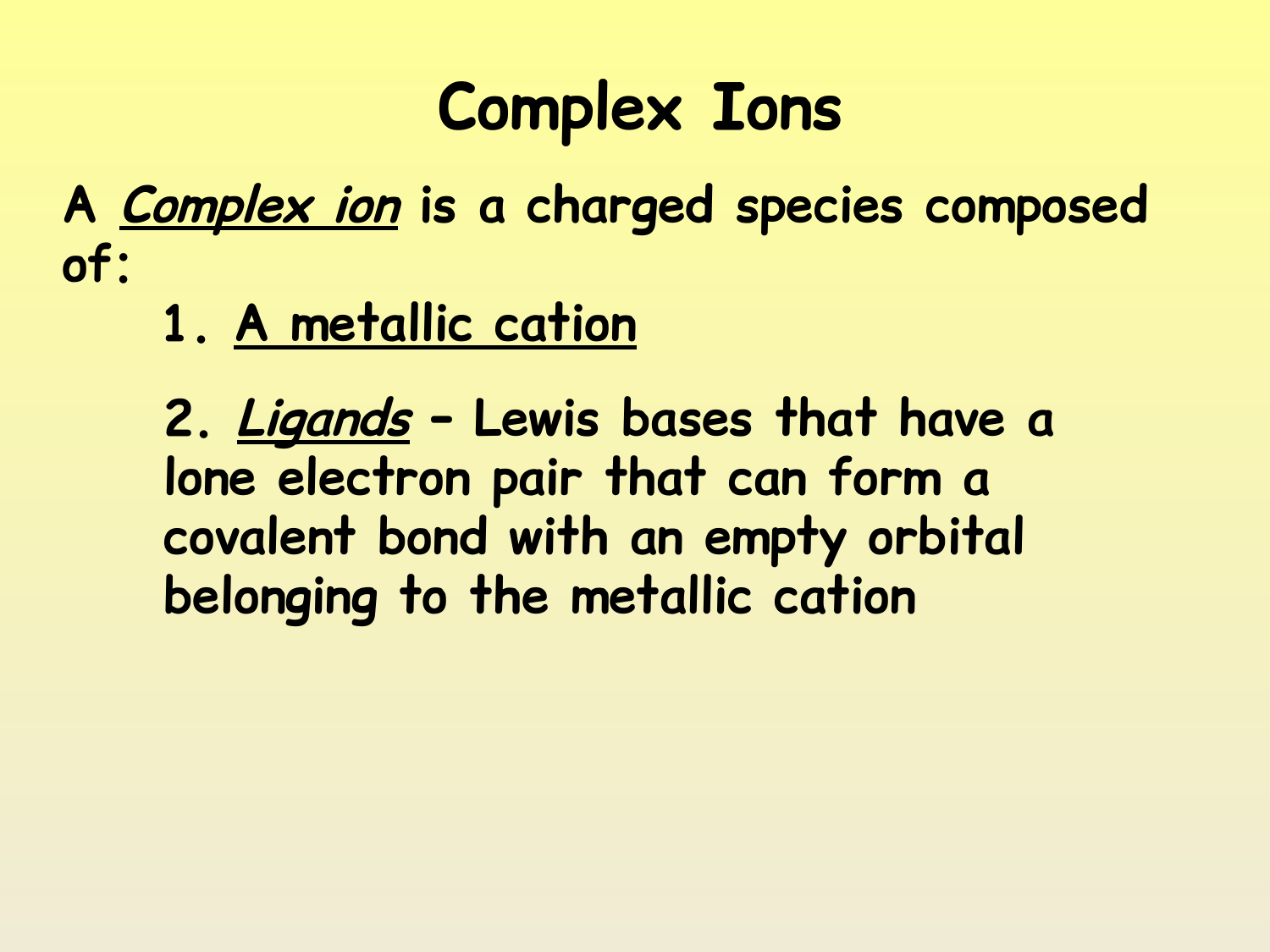

# Complex Ions
A Complex ion is a charged species composed of:
1. A metallic cation
2. Ligands – Lewis bases that have a lone electron pair that can form a covalent bond with an empty orbital belonging to the metallic cation